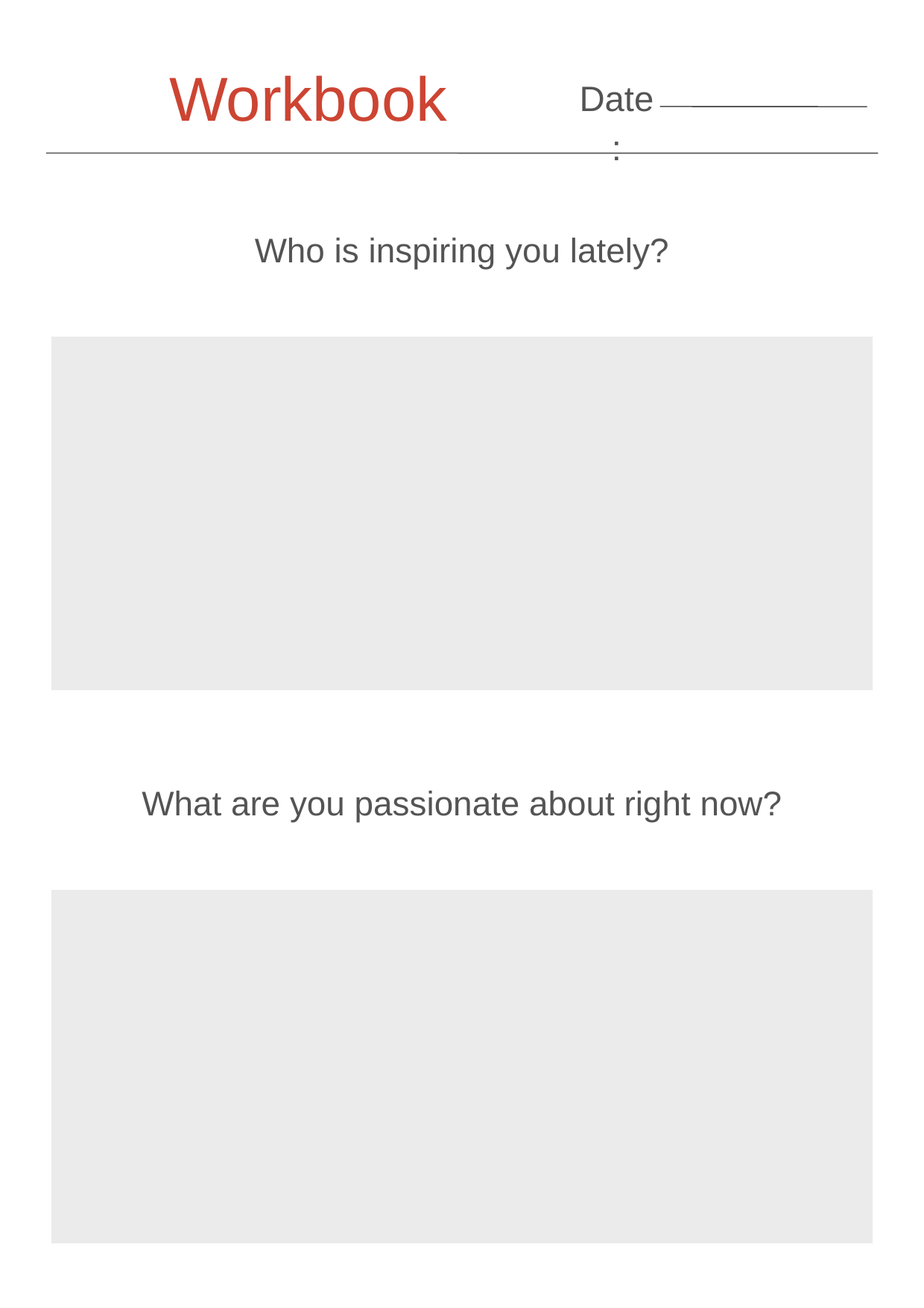

Workbook
Date:

Who is inspiring you lately?

What are you passionate about right now?